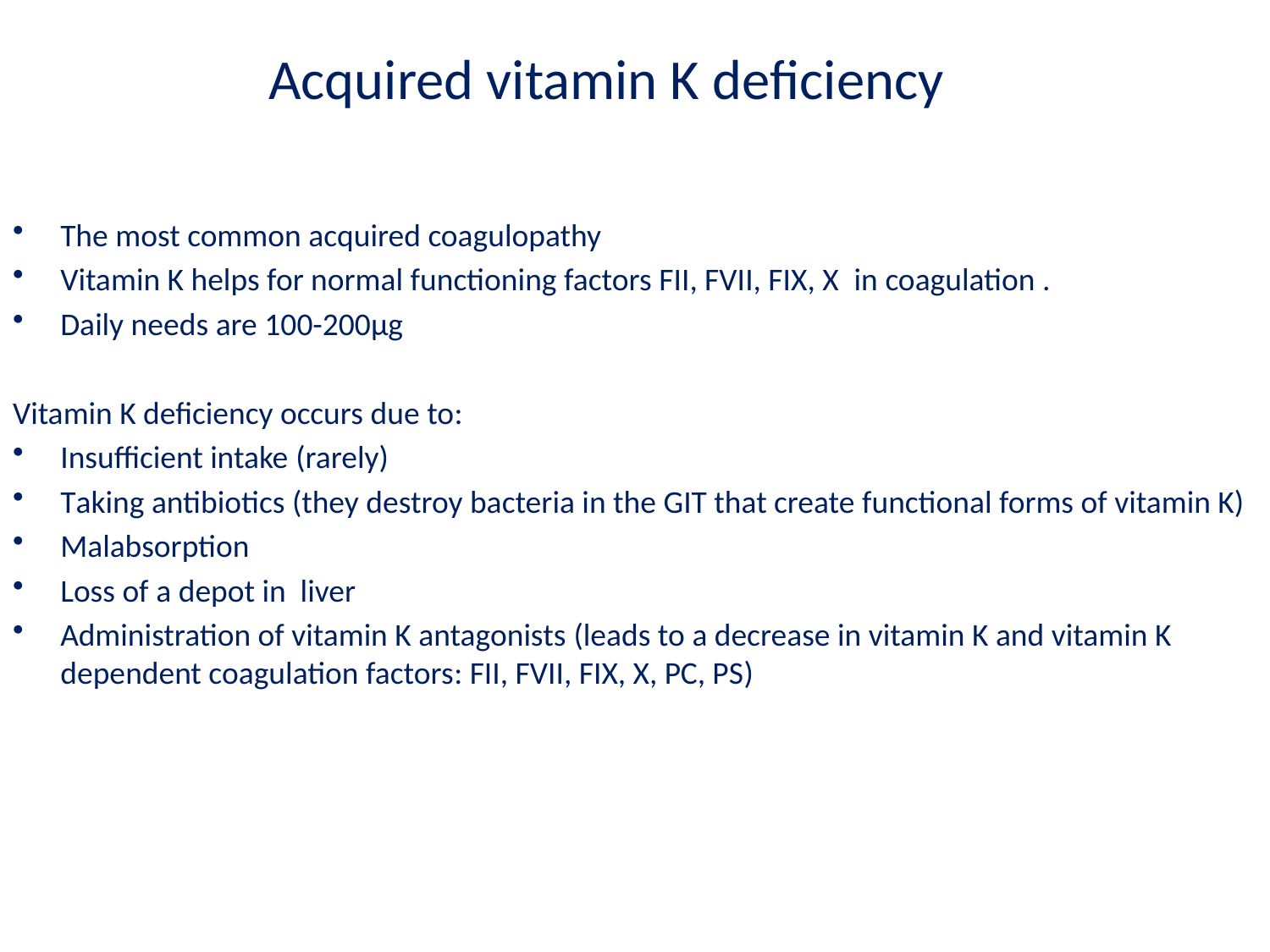

Acquired vitamin K deficiency
The most common acquired coagulopathy
Vitamin K helps for normal functioning factors FII, FVII, FIX, X  in coagulation .
Daily needs are 100-200µg

Vitamin K deficiency occurs due to:
Insufficient intake (rarely)
Taking antibiotics (they destroy bacteria in the GIT that create functional forms of vitamin K)
Malabsorption
Loss of a depot in  liver
Administration of vitamin K antagonists (leads to a decrease in vitamin K and vitamin K dependent coagulation factors: FII, FVII, FIX, X, PC, PS)